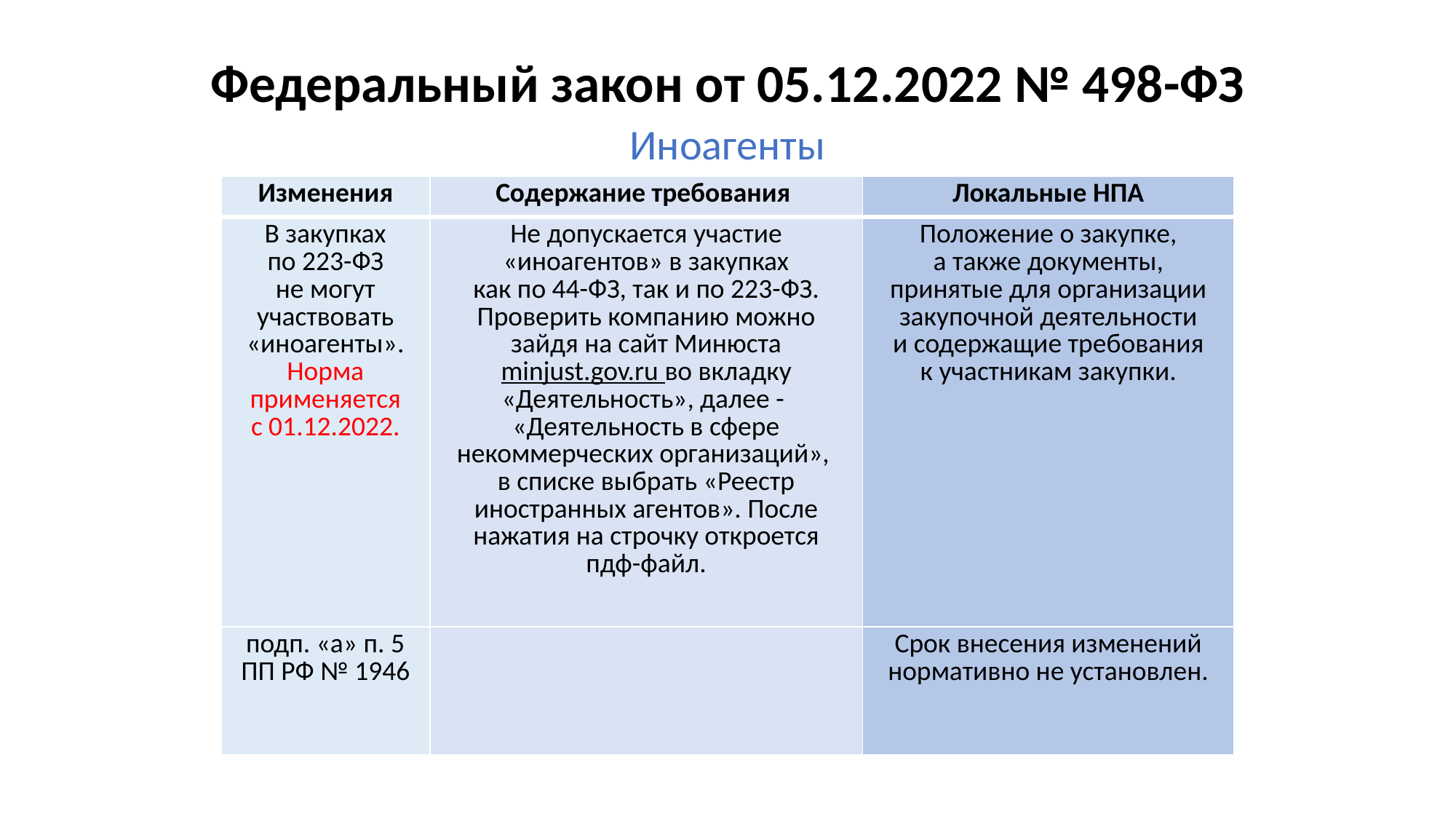

# Федеральный закон от 05.12.2022 № 498-ФЗ
Иноагенты
| Изменения | Содержание требования | Локальные НПА |
| --- | --- | --- |
| В закупках по 223-ФЗ не могут участвовать «иноагенты». Норма применяется с 01.12.2022. | Не допускается участие «иноагентов» в закупках как по 44-ФЗ, так и по 223-ФЗ. Проверить компанию можно зайдя на сайт Минюста minjust.gov.ru во вкладку «Деятельность», далее - «Деятельность в сфере некоммерческих организаций», в списке выбрать «Реестр иностранных агентов». После нажатия на строчку откроется пдф-файл. | Положение о закупке, а также документы, принятые для организации закупочной деятельности и содержащие требования к участникам закупки. |
| подп. «а» п. 5 ПП РФ № 1946 |  | Срок внесения изменений нормативно не установлен. |